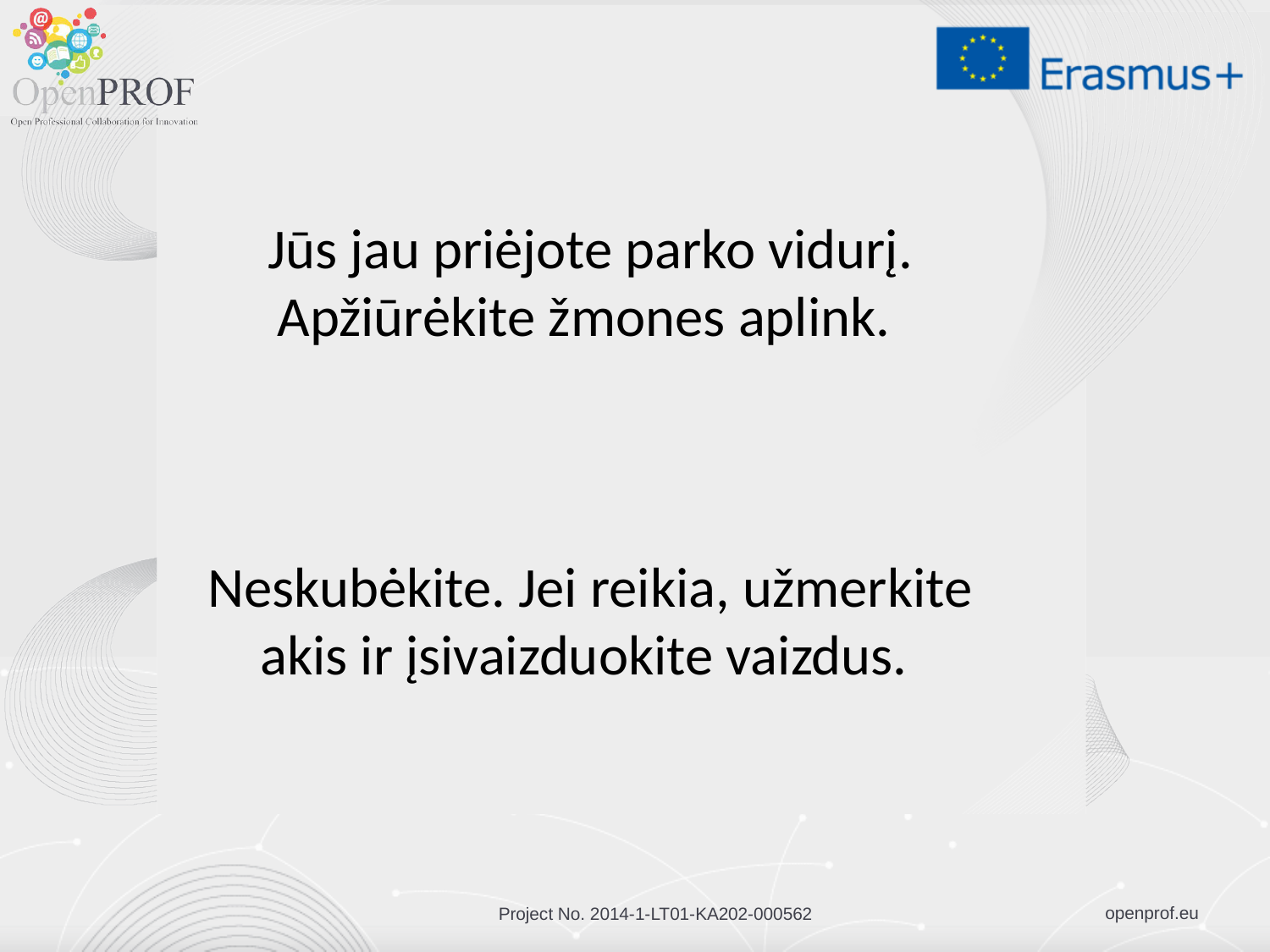

Jūs jau priėjote parko vidurį. Apžiūrėkite žmones aplink.

Neskubėkite. Jei reikia, užmerkite akis ir įsivaizduokite vaizdus.